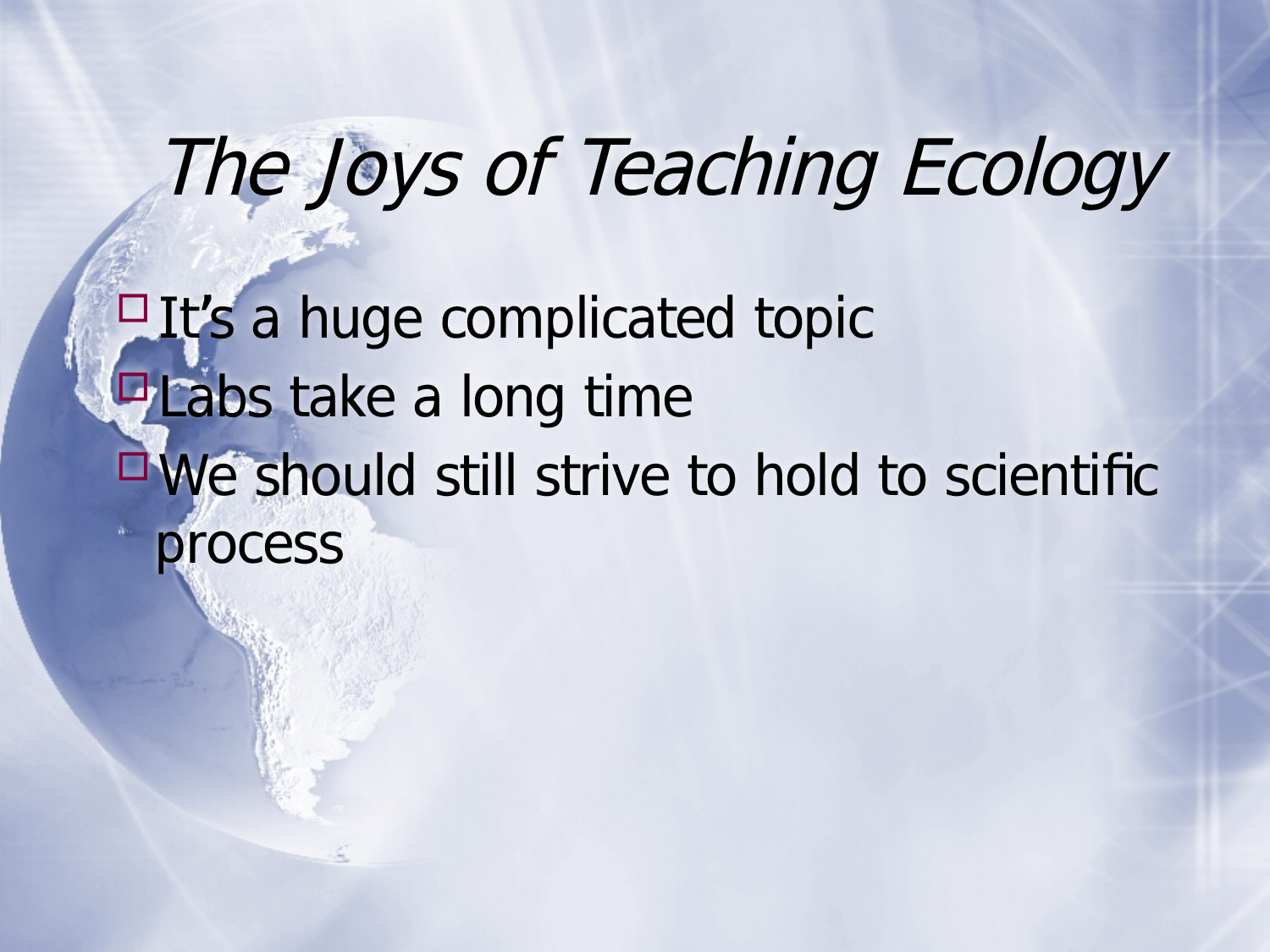

# The Joys of Teaching Ecology
It’s a huge complicated topic
Labs take a long time
We should still strive to hold to scientific process